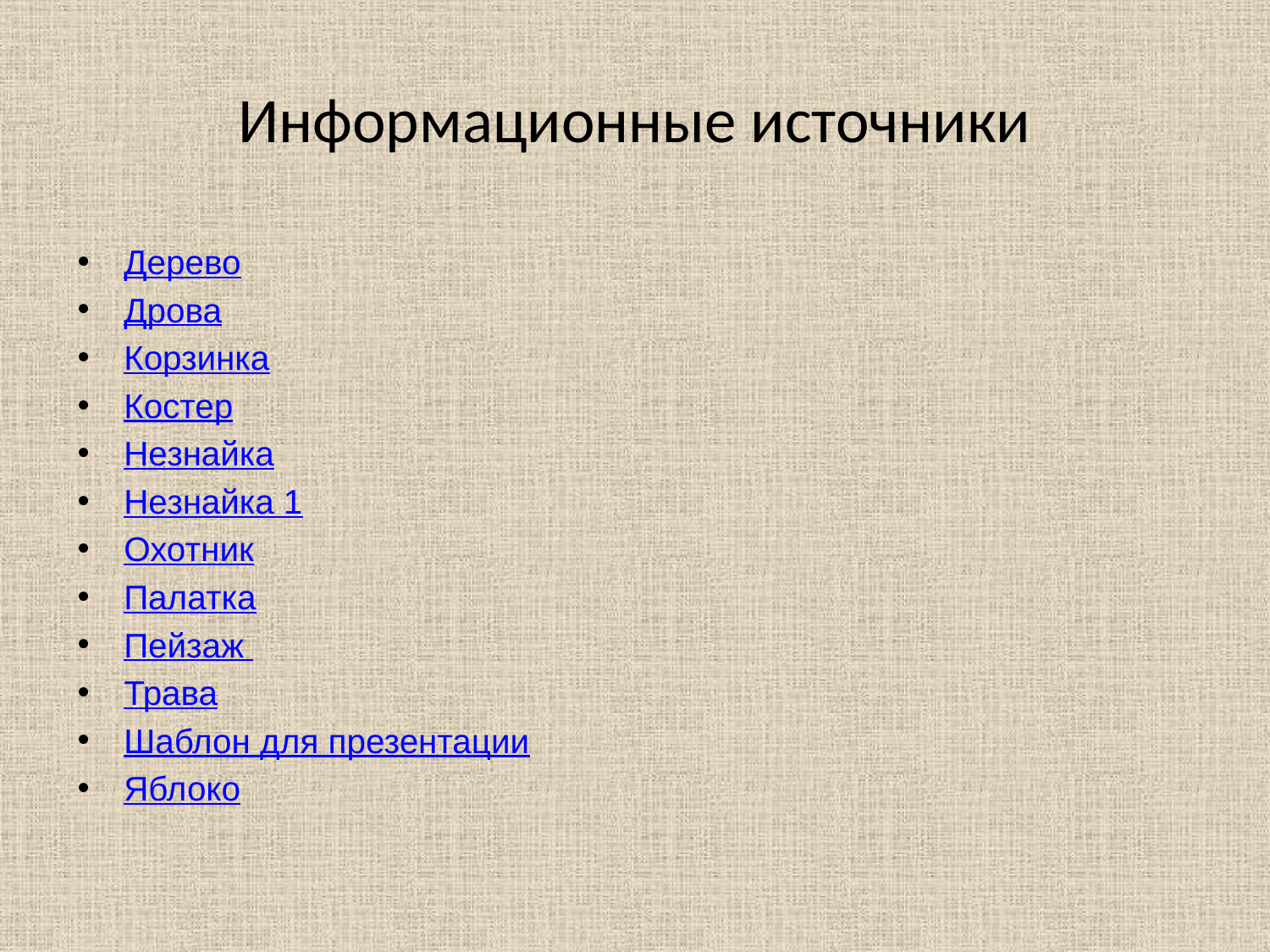

# Информационные источники

Дерево
Дрова
Корзинка
Костер
Незнайка
Незнайка 1
Охотник
Палатка
Пейзаж
Трава
Шаблон для презентации
Яблоко